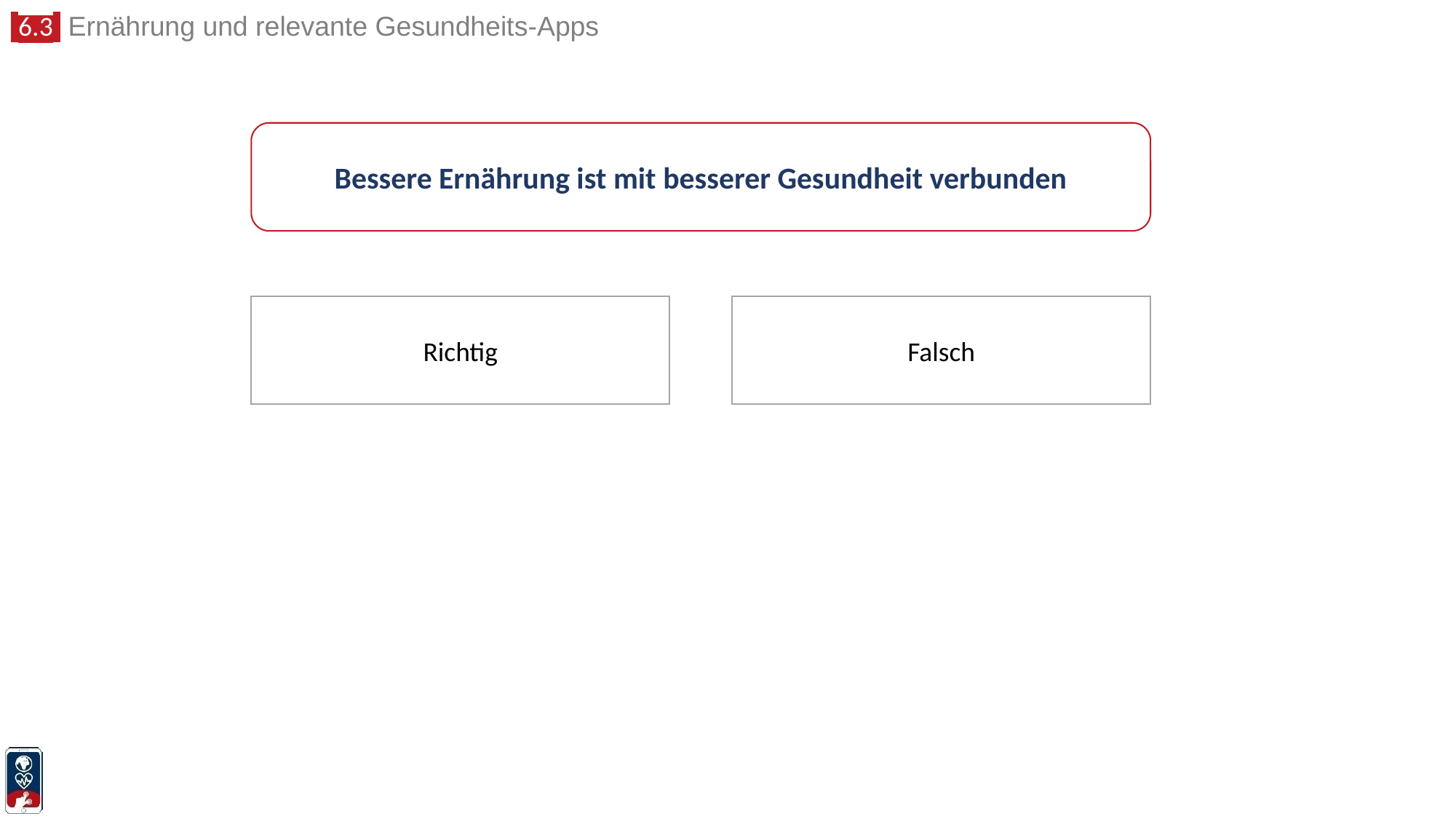

Bessere Ernährung ist mit besserer Gesundheit verbunden
Richtig
Falsch